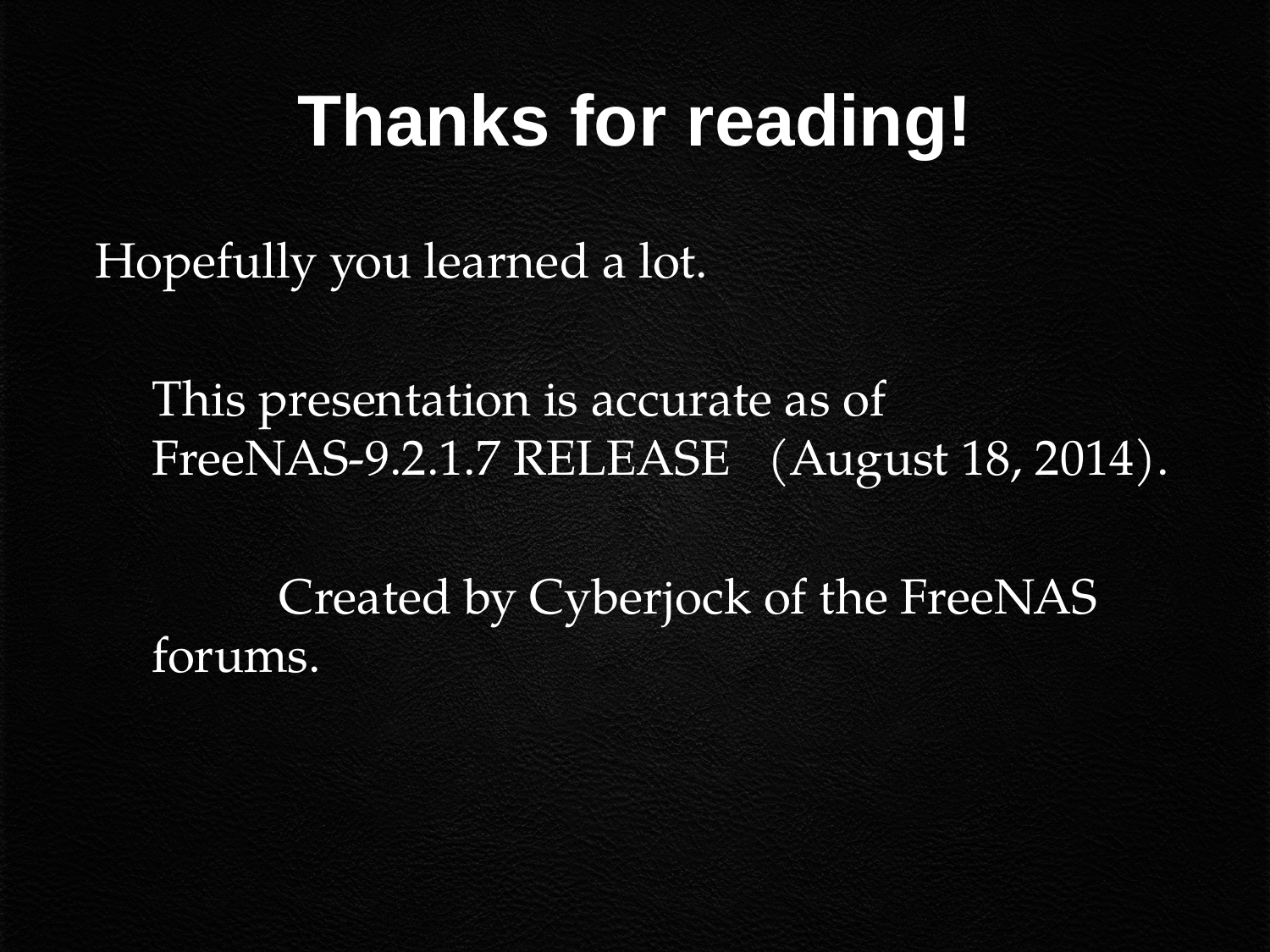

# Thanks for reading!
Hopefully you learned a lot.

	This presentation is accurate as of        FreeNAS-9.2.1.7 RELEASE   (August 18, 2014).

		Created by Cyberjock of the FreeNAS forums.